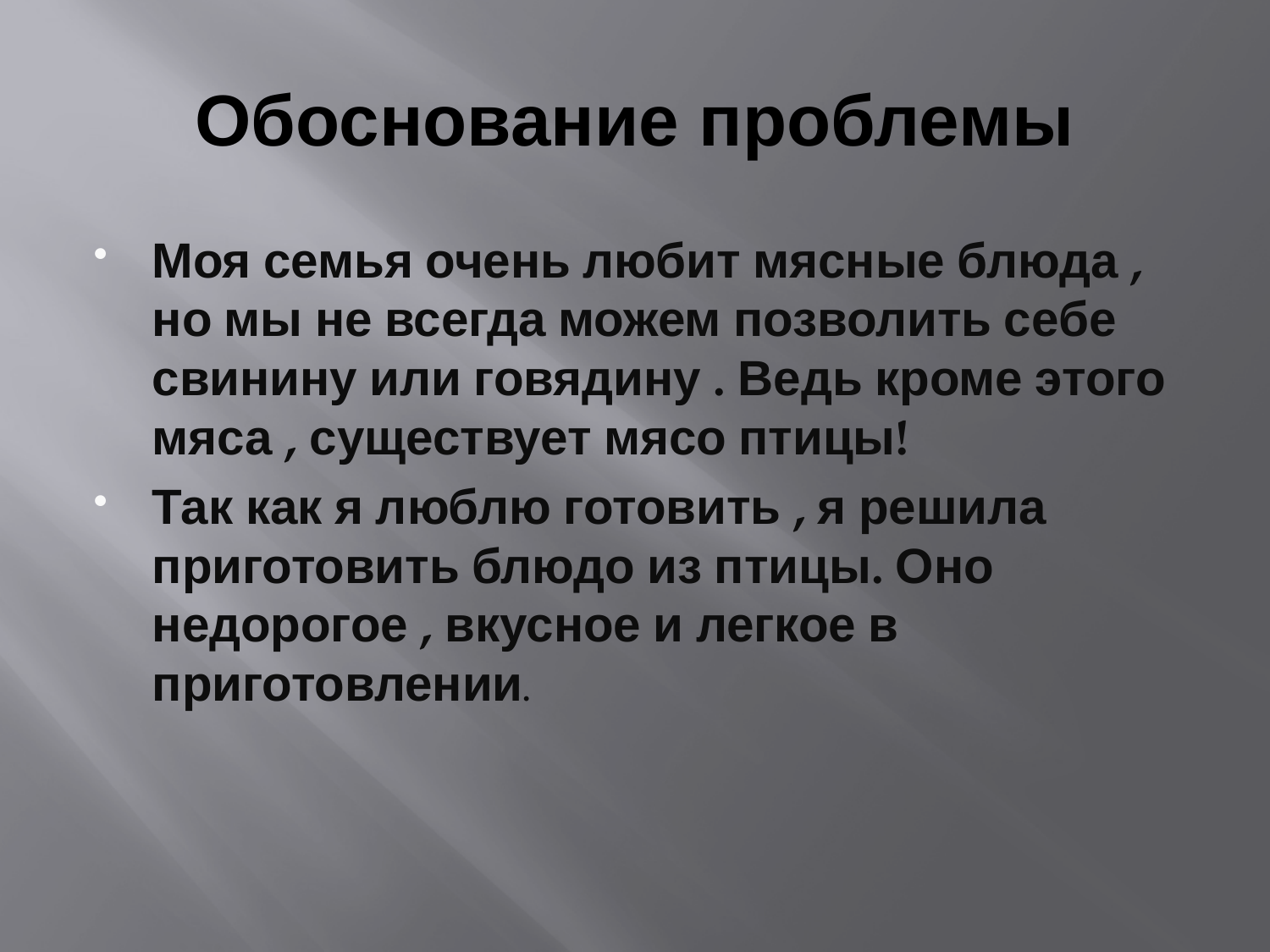

# Обоснование проблемы
Моя семья очень любит мясные блюда , но мы не всегда можем позволить себе свинину или говядину . Ведь кроме этого мяса , существует мясо птицы!
Так как я люблю готовить , я решила приготовить блюдо из птицы. Оно недорогое , вкусное и легкое в приготовлении.